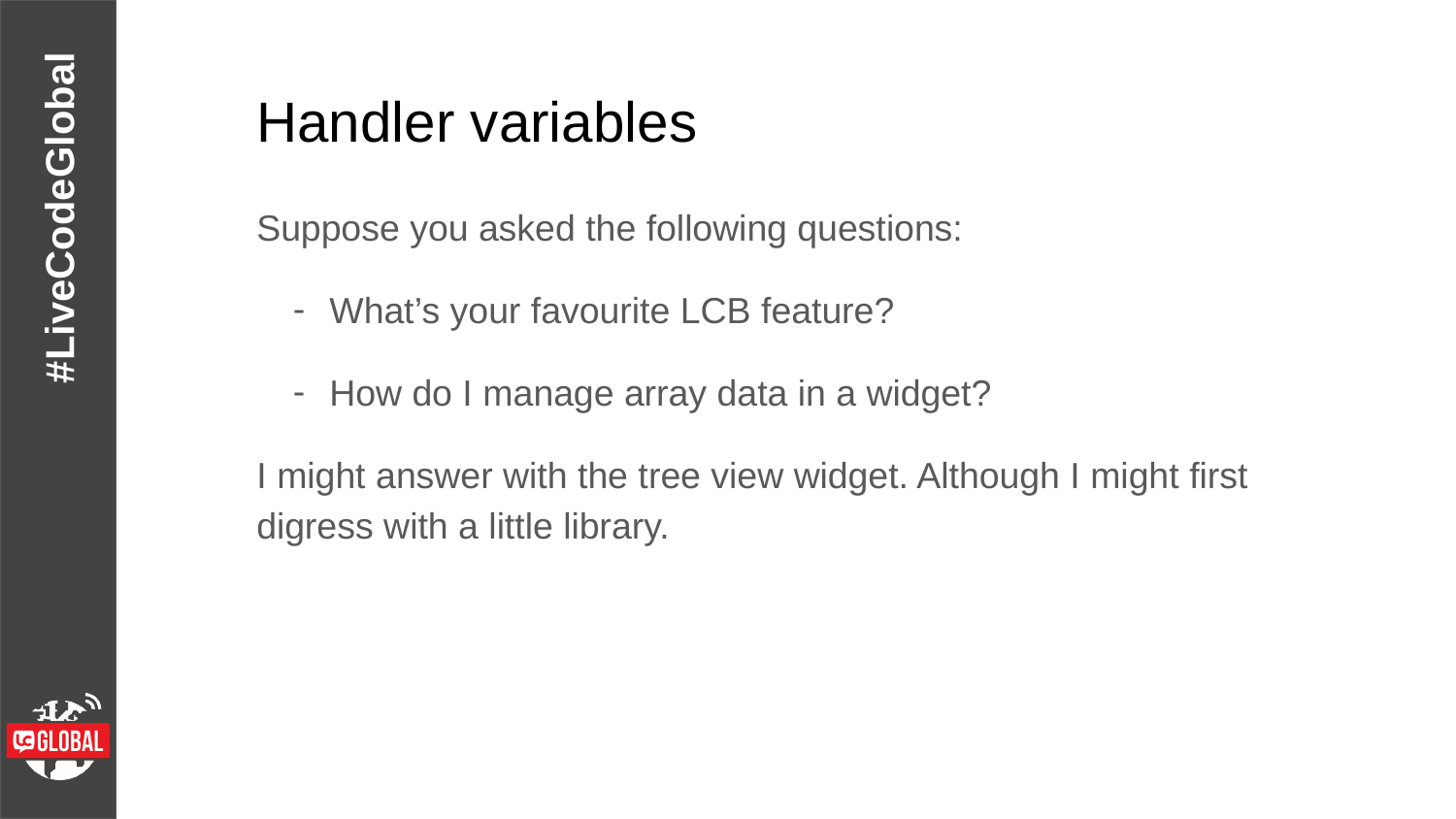

# Handler variables
Suppose you asked the following questions:
What’s your favourite LCB feature?
How do I manage array data in a widget?
I might answer with the tree view widget. Although I might first digress with a little library.